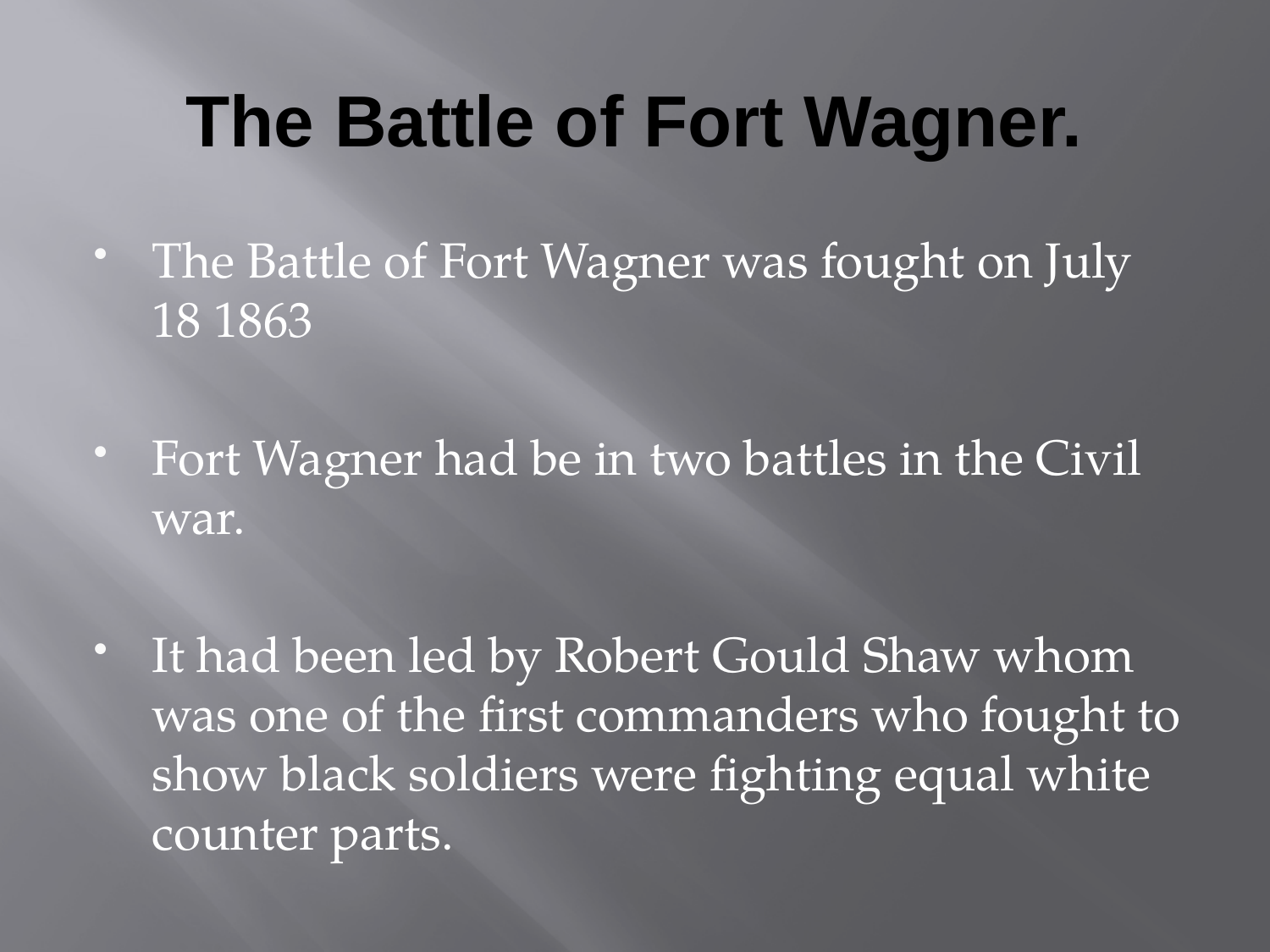

# The Battle of Fort Wagner.
The Battle of Fort Wagner was fought on July 18 1863

Fort Wagner had be in two battles in the Civil war.

It had been led by Robert Gould Shaw whom was one of the first commanders who fought to show black soldiers were fighting equal white counter parts.